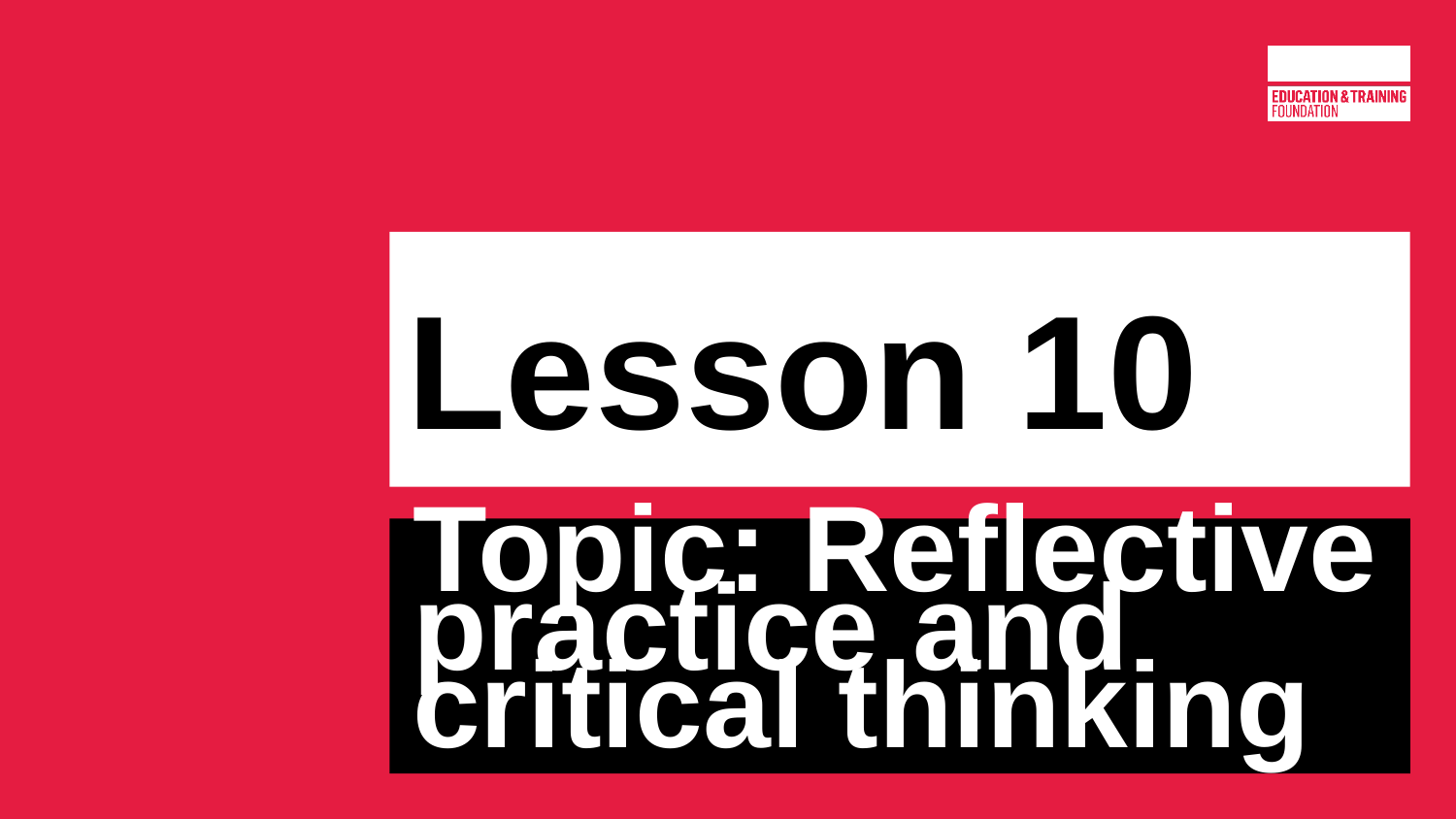

# Lesson 10
Topic: Reflective practice and critical thinking